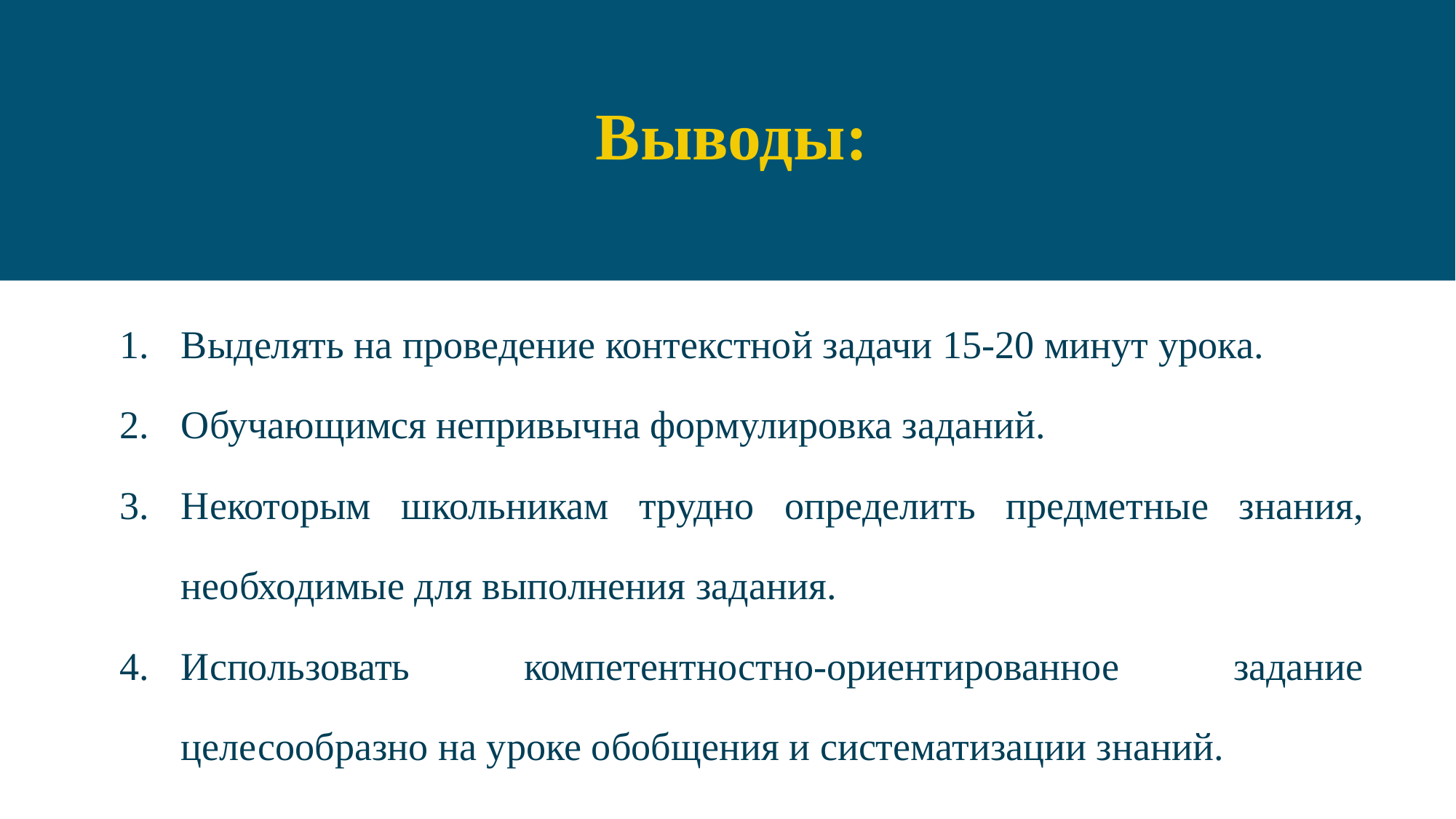

# Выводы:
Выделять на проведение контекстной задачи 15-20 минут урока.
Обучающимся непривычна формулировка заданий.
Некоторым школьникам трудно определить предметные знания, необходимые для выполнения задания.
Использовать компетентностно-ориентированное задание целесообразно на уроке обобщения и систематизации знаний.